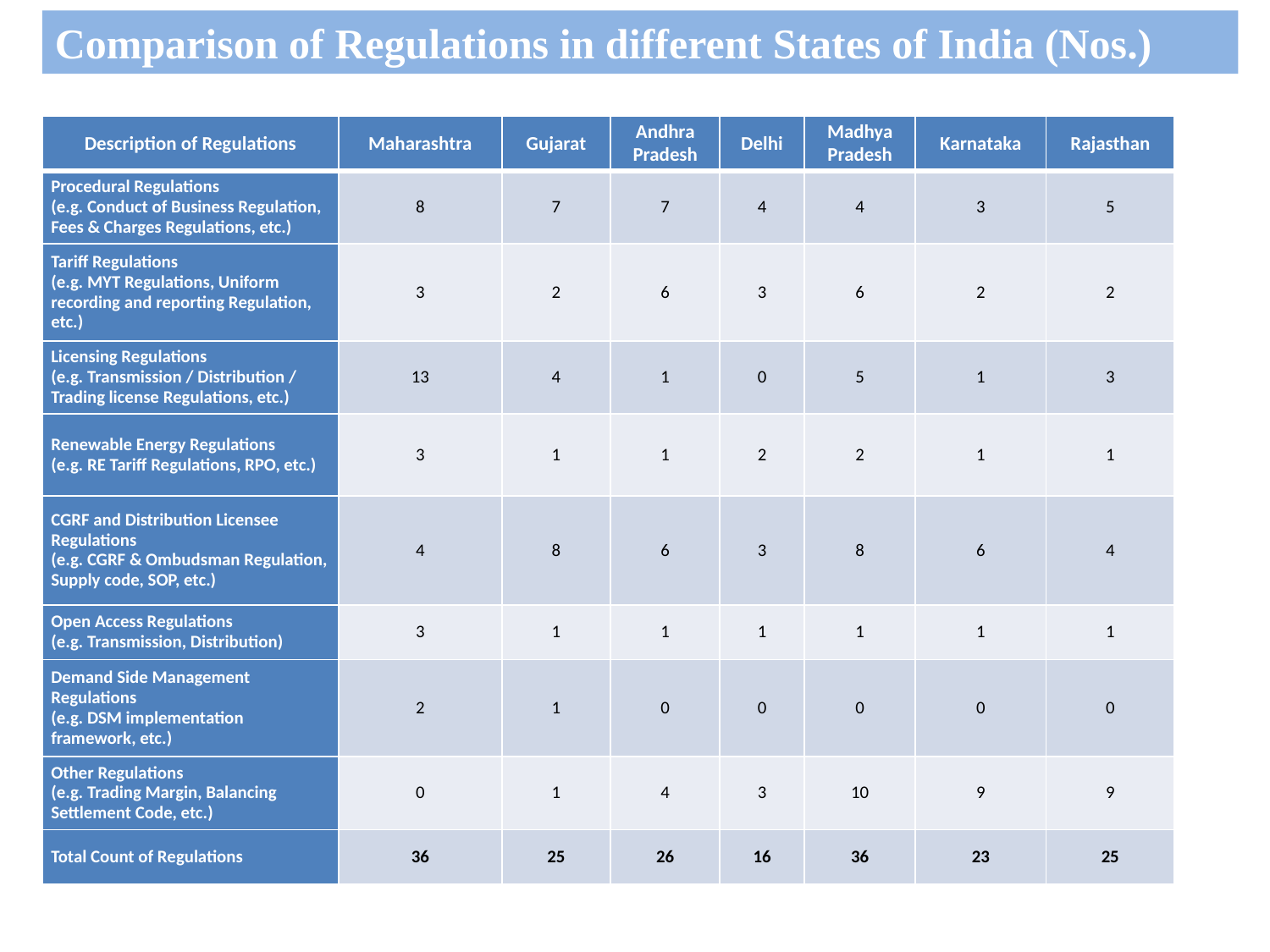

Comparison of Regulations in different States of India (Nos.)
| Description of Regulations | Maharashtra | Gujarat | Andhra Pradesh | Delhi | Madhya Pradesh | Karnataka | Rajasthan |
| --- | --- | --- | --- | --- | --- | --- | --- |
| Procedural Regulations (e.g. Conduct of Business Regulation, Fees & Charges Regulations, etc.) | 8 | 7 | 7 | 4 | 4 | 3 | 5 |
| Tariff Regulations (e.g. MYT Regulations, Uniform recording and reporting Regulation, etc.) | 3 | 2 | 6 | 3 | 6 | 2 | 2 |
| Licensing Regulations (e.g. Transmission / Distribution / Trading license Regulations, etc.) | 13 | 4 | 1 | 0 | 5 | 1 | 3 |
| Renewable Energy Regulations (e.g. RE Tariff Regulations, RPO, etc.) | 3 | 1 | 1 | 2 | 2 | 1 | 1 |
| CGRF and Distribution Licensee Regulations (e.g. CGRF & Ombudsman Regulation, Supply code, SOP, etc.) | 4 | 8 | 6 | 3 | 8 | 6 | 4 |
| Open Access Regulations (e.g. Transmission, Distribution) | 3 | 1 | 1 | 1 | 1 | 1 | 1 |
| Demand Side Management Regulations (e.g. DSM implementation framework, etc.) | 2 | 1 | 0 | 0 | 0 | 0 | 0 |
| Other Regulations (e.g. Trading Margin, Balancing Settlement Code, etc.) | 0 | 1 | 4 | 3 | 10 | 9 | 9 |
| Total Count of Regulations | 36 | 25 | 26 | 16 | 36 | 23 | 25 |